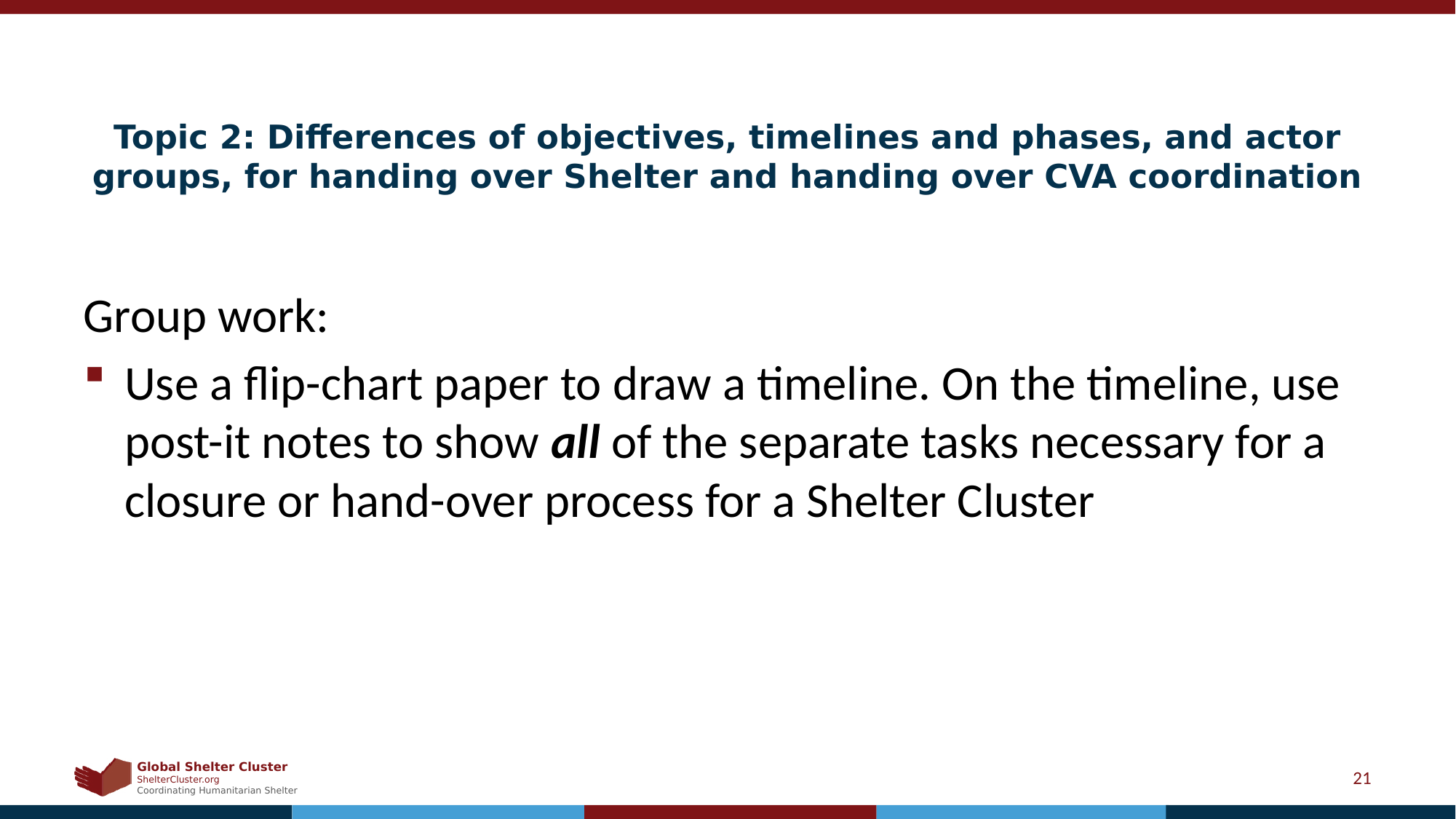

# Topic 2: Differences of objectives, timelines and phases, and actor groups, for handing over Shelter and handing over CVA coordination
Group work:
Use a flip-chart paper to draw a timeline. On the timeline, use post-it notes to show all of the separate tasks necessary for a closure or hand-over process for a Shelter Cluster
21